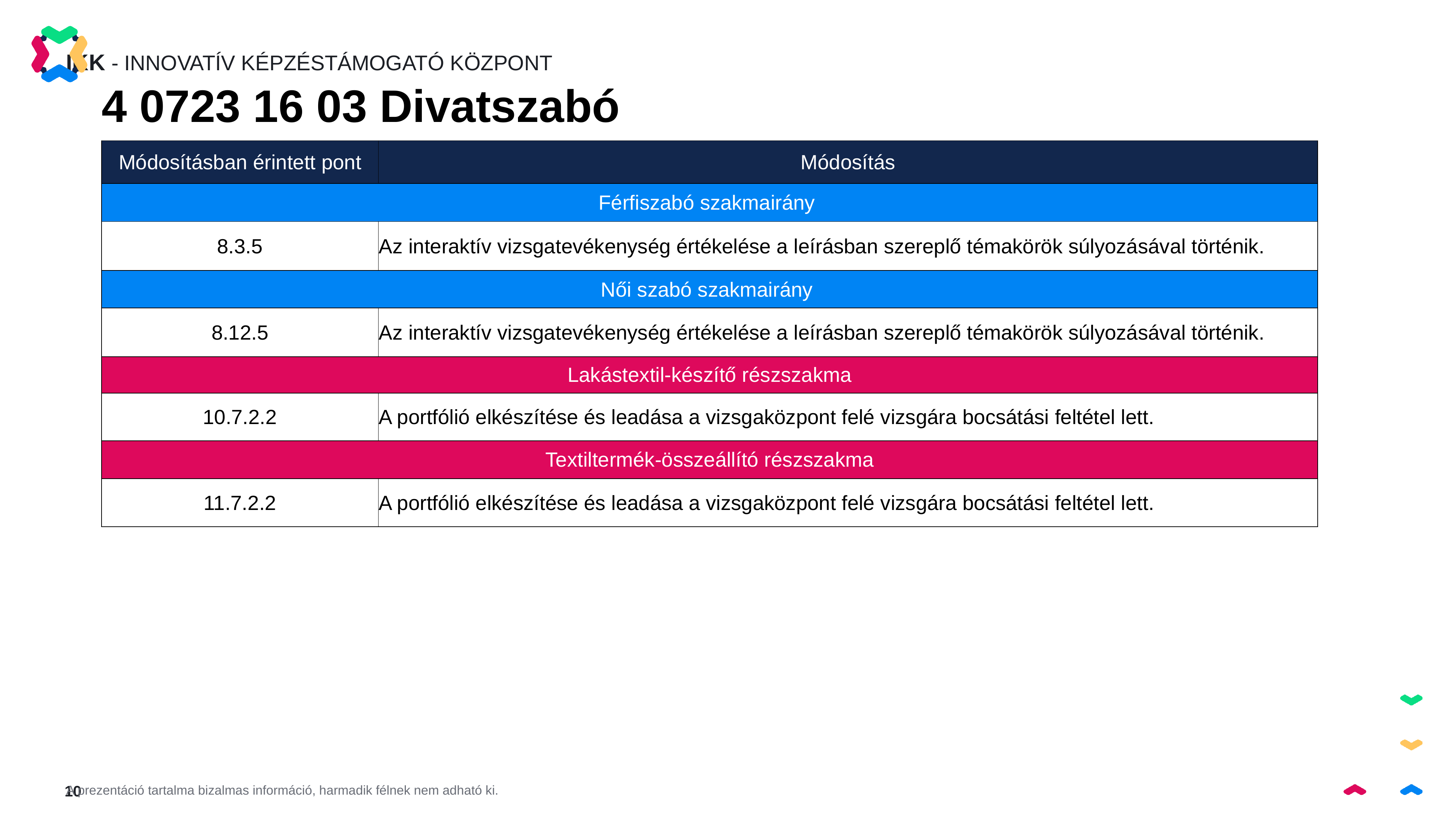

4 0723 16 03 Divatszabó
| Módosításban érintett pont | Módosítás |
| --- | --- |
| Férfiszabó szakmairány |  |
| 8.3.5 | Az interaktív vizsgatevékenység értékelése a leírásban szereplő témakörök súlyozásával történik. |
| Női szabó szakmairány |  |
| 8.12.5 | Az interaktív vizsgatevékenység értékelése a leírásban szereplő témakörök súlyozásával történik. |
| Lakástextil-készítő részszakma |  |
| 10.7.2.2 | A portfólió elkészítése és leadása a vizsgaközpont felé vizsgára bocsátási feltétel lett. |
| Textiltermék-összeállító részszakma |  |
| 11.7.2.2 | A portfólió elkészítése és leadása a vizsgaközpont felé vizsgára bocsátási feltétel lett. |